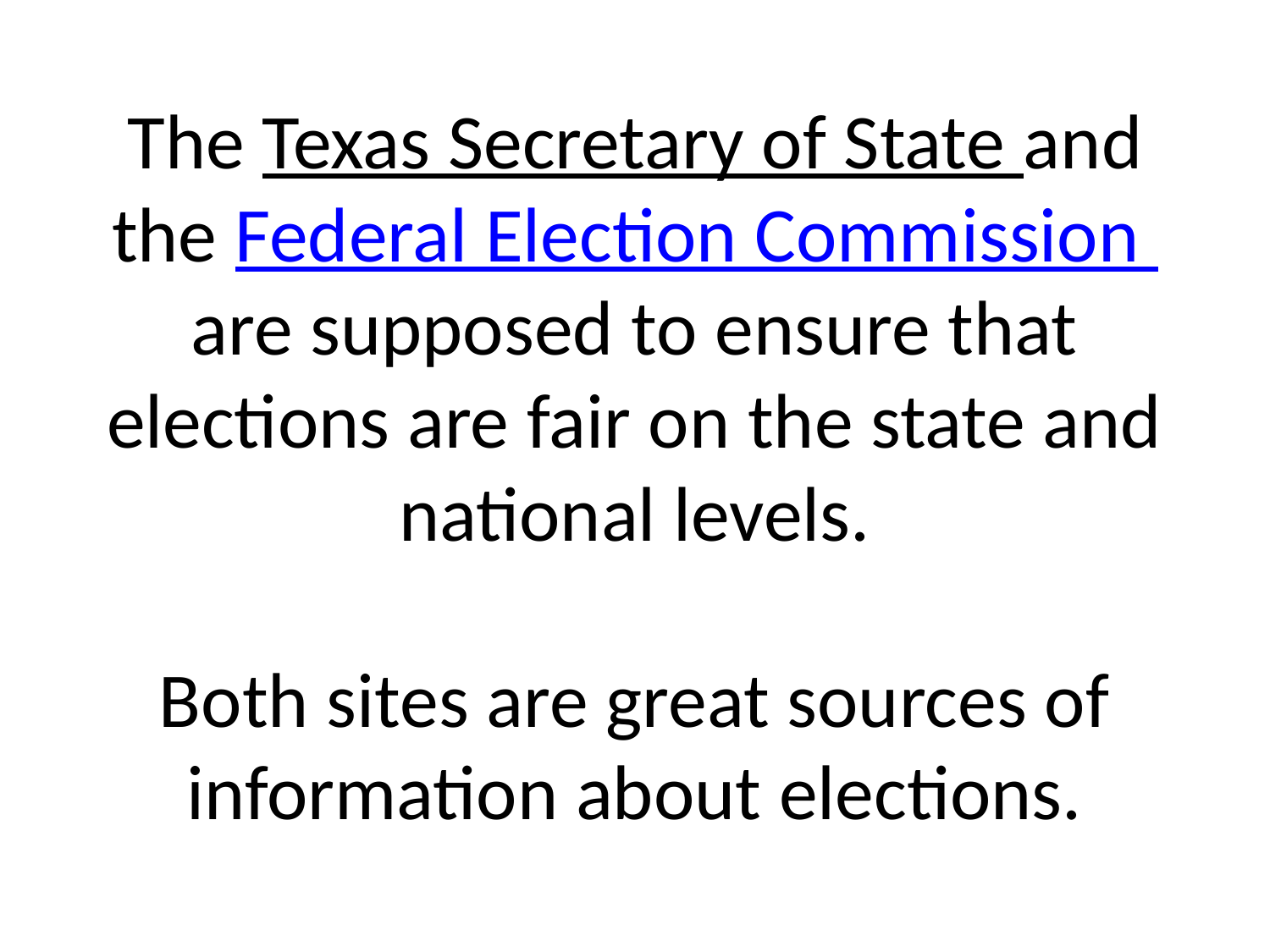

# The Texas Secretary of State and the Federal Election Commission are supposed to ensure that elections are fair on the state and national levels. Both sites are great sources of information about elections.